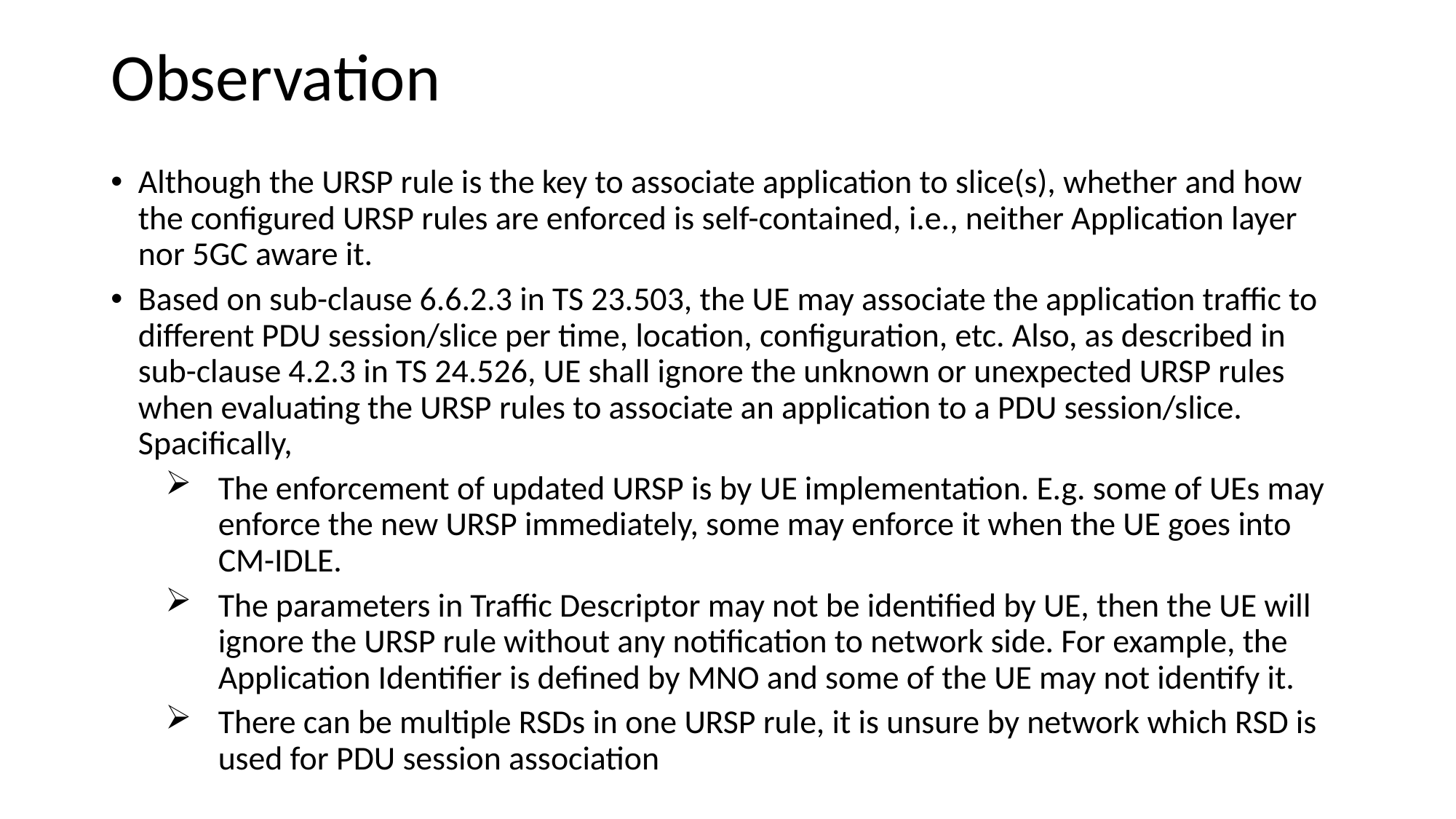

# Observation
Although the URSP rule is the key to associate application to slice(s), whether and how the configured URSP rules are enforced is self-contained, i.e., neither Application layer nor 5GC aware it.
Based on sub-clause 6.6.2.3 in TS 23.503, the UE may associate the application traffic to different PDU session/slice per time, location, configuration, etc. Also, as described in sub-clause 4.2.3 in TS 24.526, UE shall ignore the unknown or unexpected URSP rules when evaluating the URSP rules to associate an application to a PDU session/slice. Spacifically,
The enforcement of updated URSP is by UE implementation. E.g. some of UEs may enforce the new URSP immediately, some may enforce it when the UE goes into CM-IDLE.
The parameters in Traffic Descriptor may not be identified by UE, then the UE will ignore the URSP rule without any notification to network side. For example, the Application Identifier is defined by MNO and some of the UE may not identify it.
There can be multiple RSDs in one URSP rule, it is unsure by network which RSD is used for PDU session association